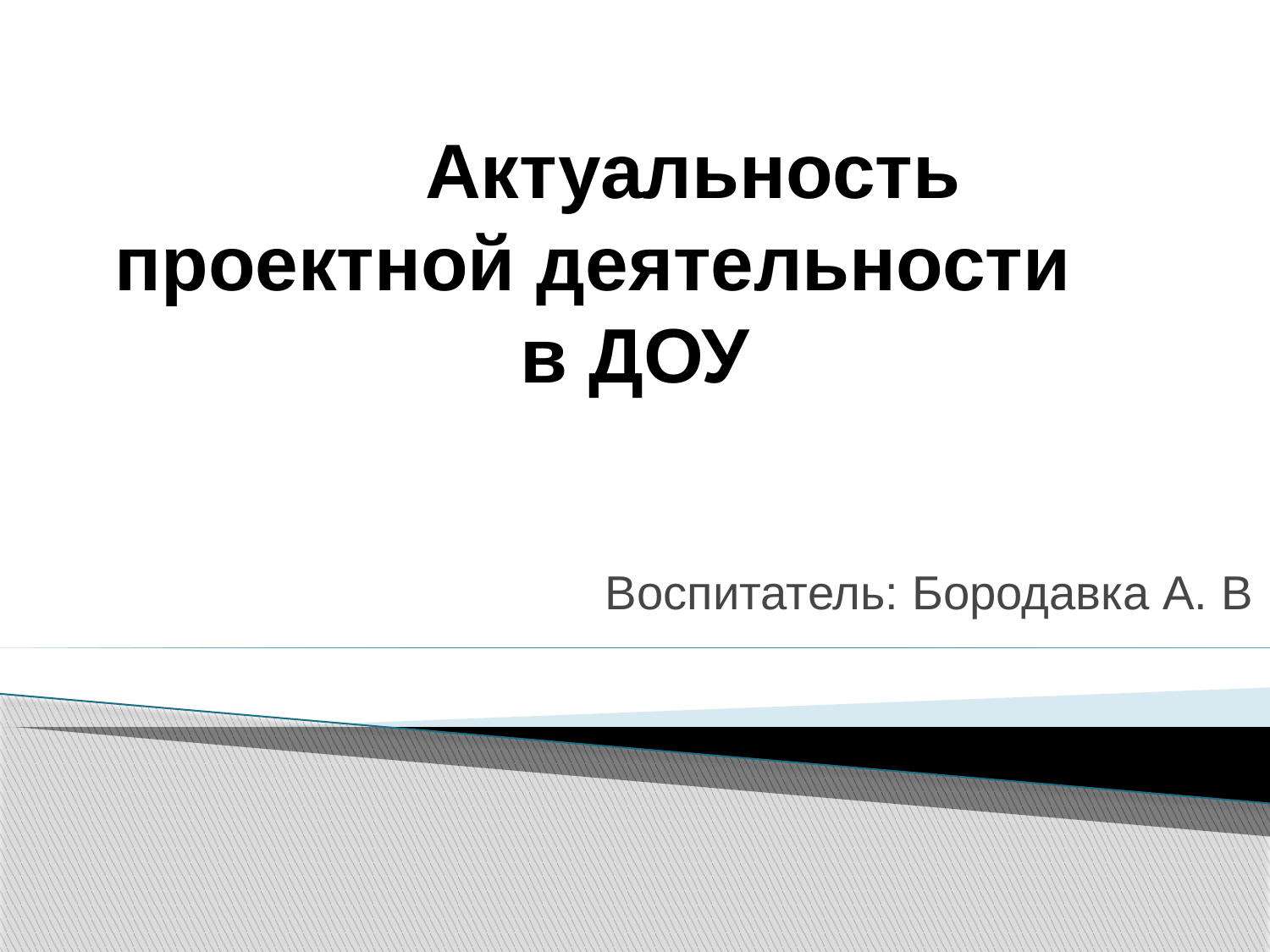

# Актуальность проектной деятельности в ДОУ
Воспитатель: Бородавка А. В